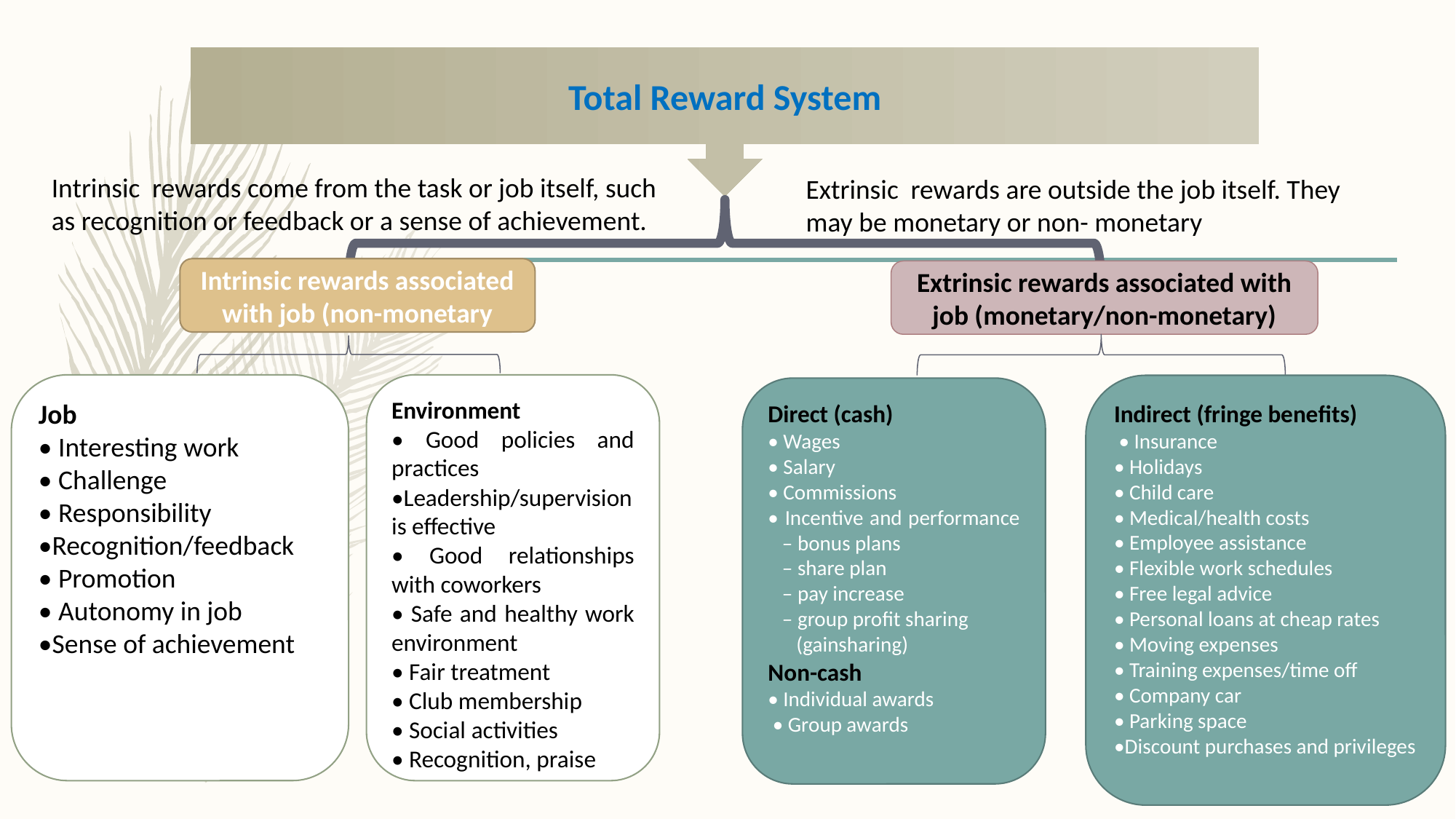

Total Reward System

Intrinsic  rewards come from the task or job itself, such as recognition or feedback or a sense of achievement.
Extrinsic  rewards are outside the job itself. They may be monetary or non- monetary

Intrinsic rewards associated with job (non-monetary
Extrinsic rewards associated with job (monetary/non-monetary)
Job
• Interesting work
• Challenge
• Responsibility
•Recognition/feedback
• Promotion
• Autonomy in job
•Sense of achievement
Environment
• Good policies and practices
•Leadership/supervision is effective
• Good relationships with coworkers
• Safe and healthy work environment
• Fair treatment
• Club membership
• Social activities
• Recognition, praise
Indirect (fringe beneﬁts)
 • Insurance
• Holidays
• Child care
• Medical/health costs
• Employee assistance
• Flexible work schedules
• Free legal advice
• Personal loans at cheap rates
• Moving expenses
• Training expenses/time off
• Company car
• Parking space
•Discount purchases and privileges
Direct (cash)
• Wages
• Salary
• Commissions
• Incentive and performance
   – bonus plans
   – share plan
   – pay increase
   – group proﬁt sharing
      (gainsharing)
Non-cash
• Individual awards
 • Group awards